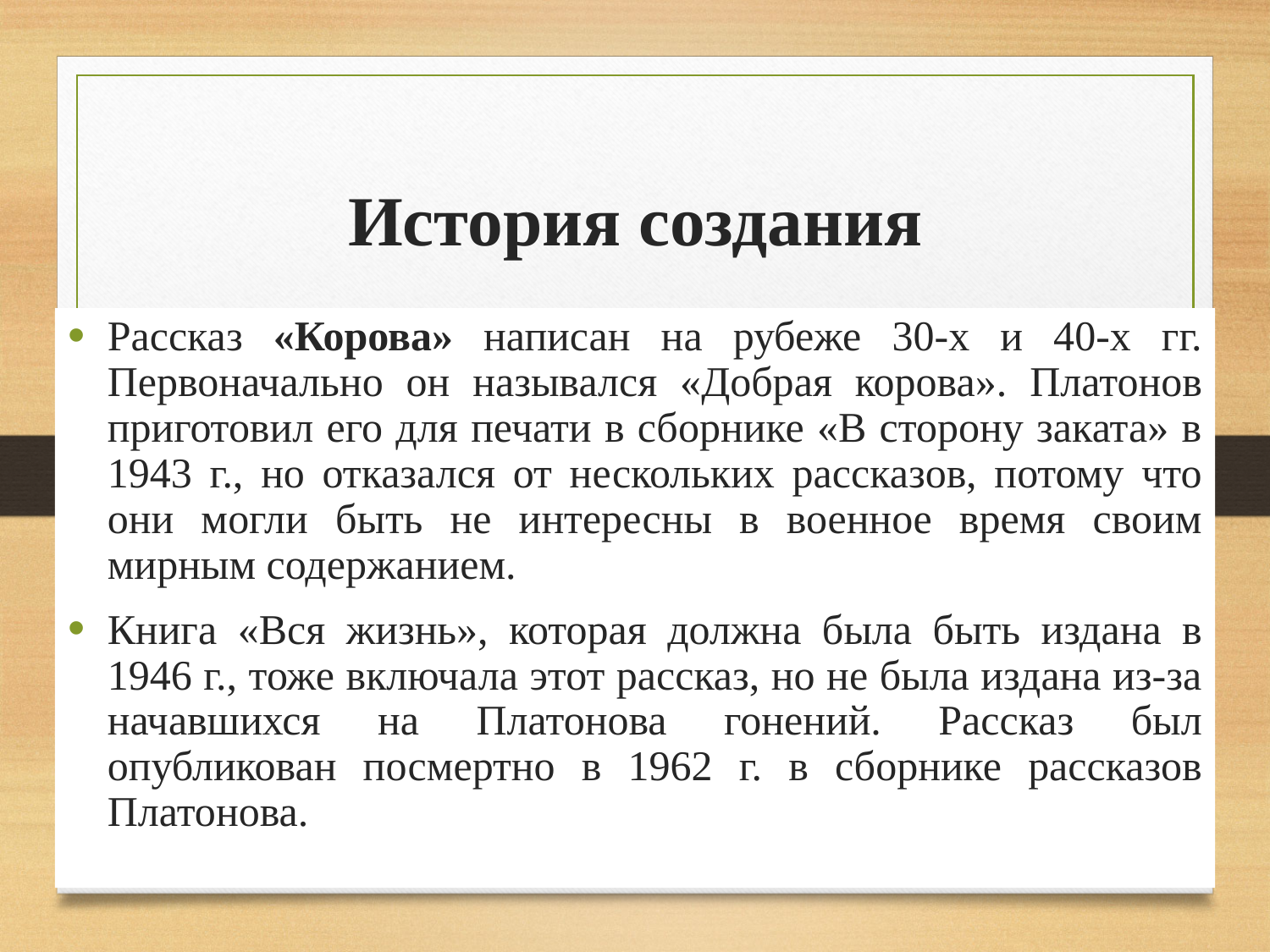

# История создания
Рассказ «Корова» написан на рубеже 30-х и 40-х гг. Первоначально он назывался «Добрая корова». Платонов приготовил его для печати в сборнике «В сторону заката» в 1943 г., но отказался от нескольких рассказов, потому что они могли быть не интересны в военное время своим мирным содержанием.
Книга «Вся жизнь», которая должна была быть издана в 1946 г., тоже включала этот рассказ, но не была издана из-за начавшихся на Платонова гонений. Рассказ был опубликован посмертно в 1962 г. в сборнике рассказов Платонова.